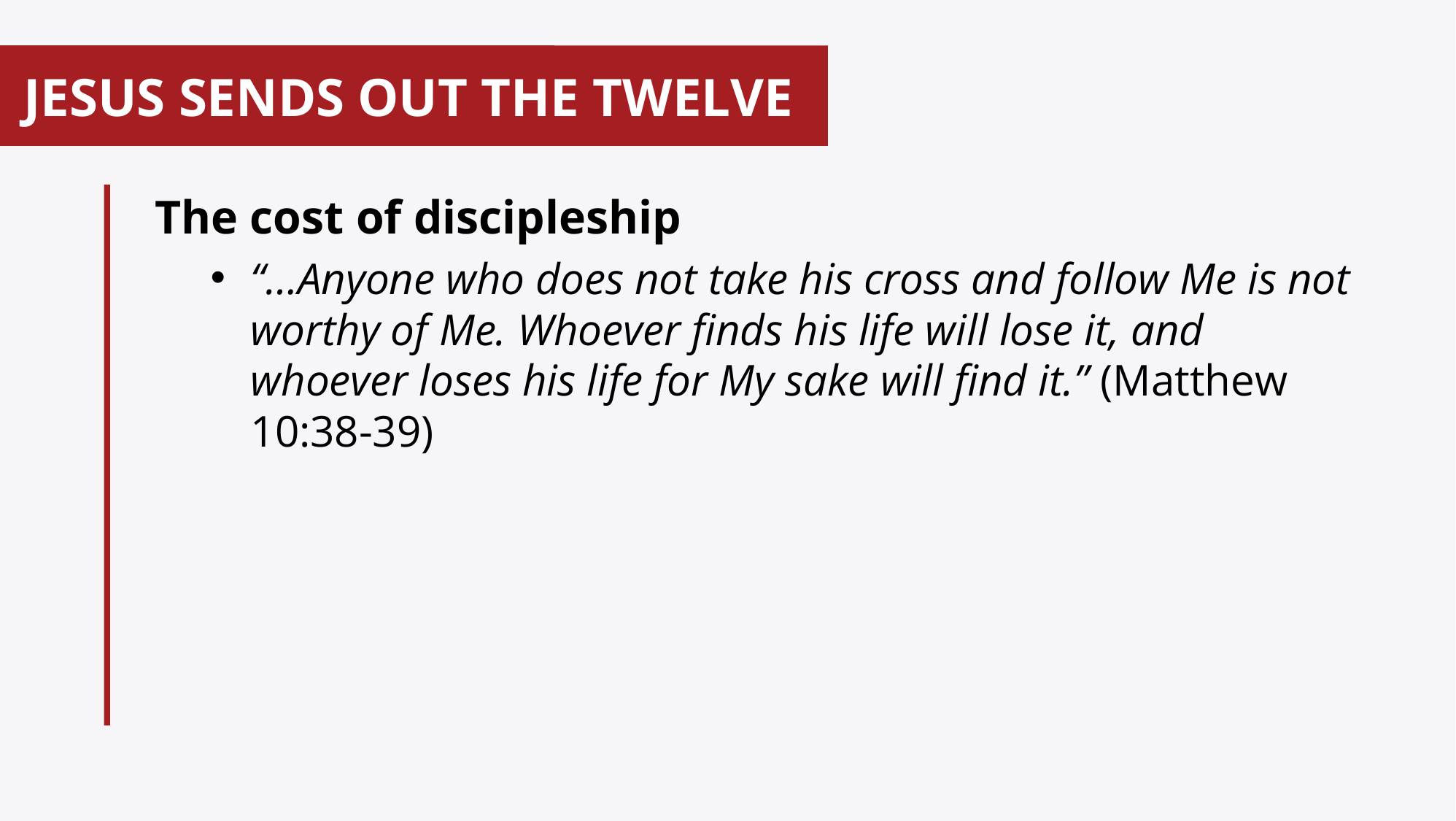

# JESUS SENDS OUT THE TWELVE
The cost of discipleship

“…Anyone who does not take his cross and follow Me is not worthy of Me. Whoever finds his life will lose it, and whoever loses his life for My sake will find it.” (Matthew 10:38-39)